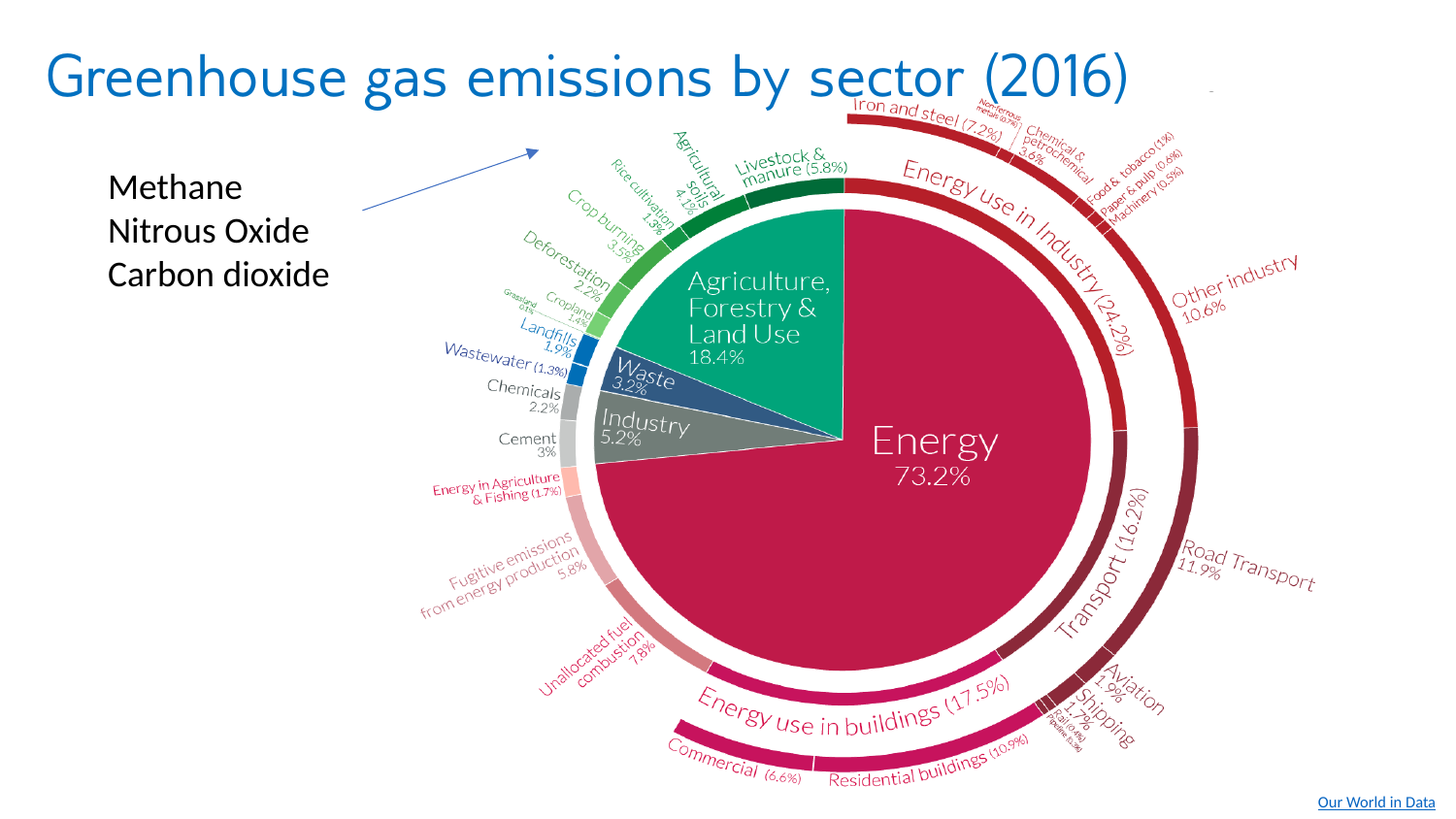

Greenhouse gas emissions by sector (2016)

[unsupported chart]

Methane
Nitrous Oxide
Carbon dioxide
Our World in Data